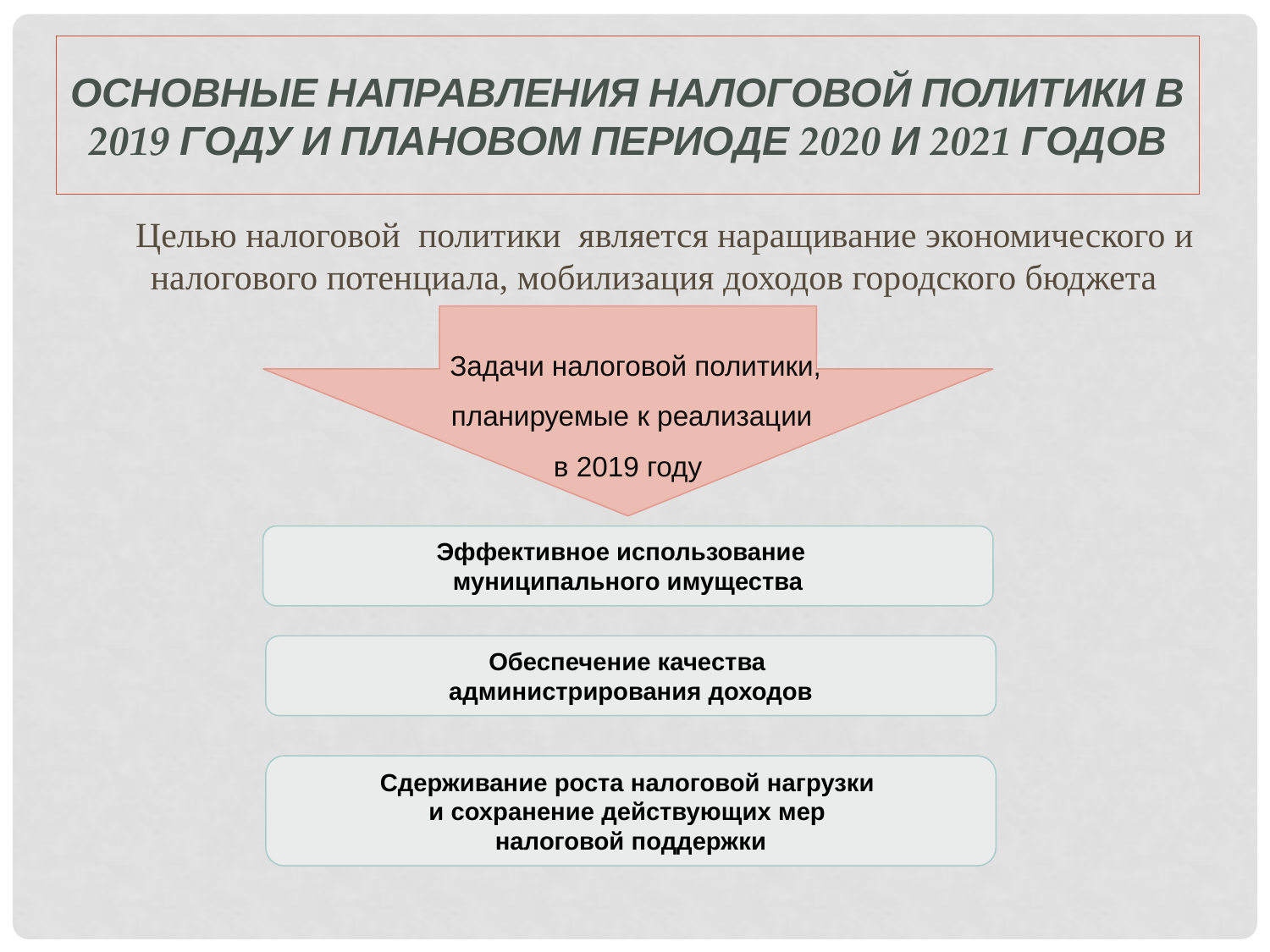

Основные направления налоговой политики в 2019 году и плановом периоде 2020 и 2021 годов
      Целью налоговой  политики  является наращивание экономического и налогового потенциала, мобилизация доходов городского бюджета

   Задачи налоговой политики,
  планируемые к реализации
в 2019 году
Эффективное использование
муниципального имущества
Обеспечение качества
администрирования доходов
Сдерживание роста налоговой нагрузки
и сохранение действующих мер
налоговой поддержки